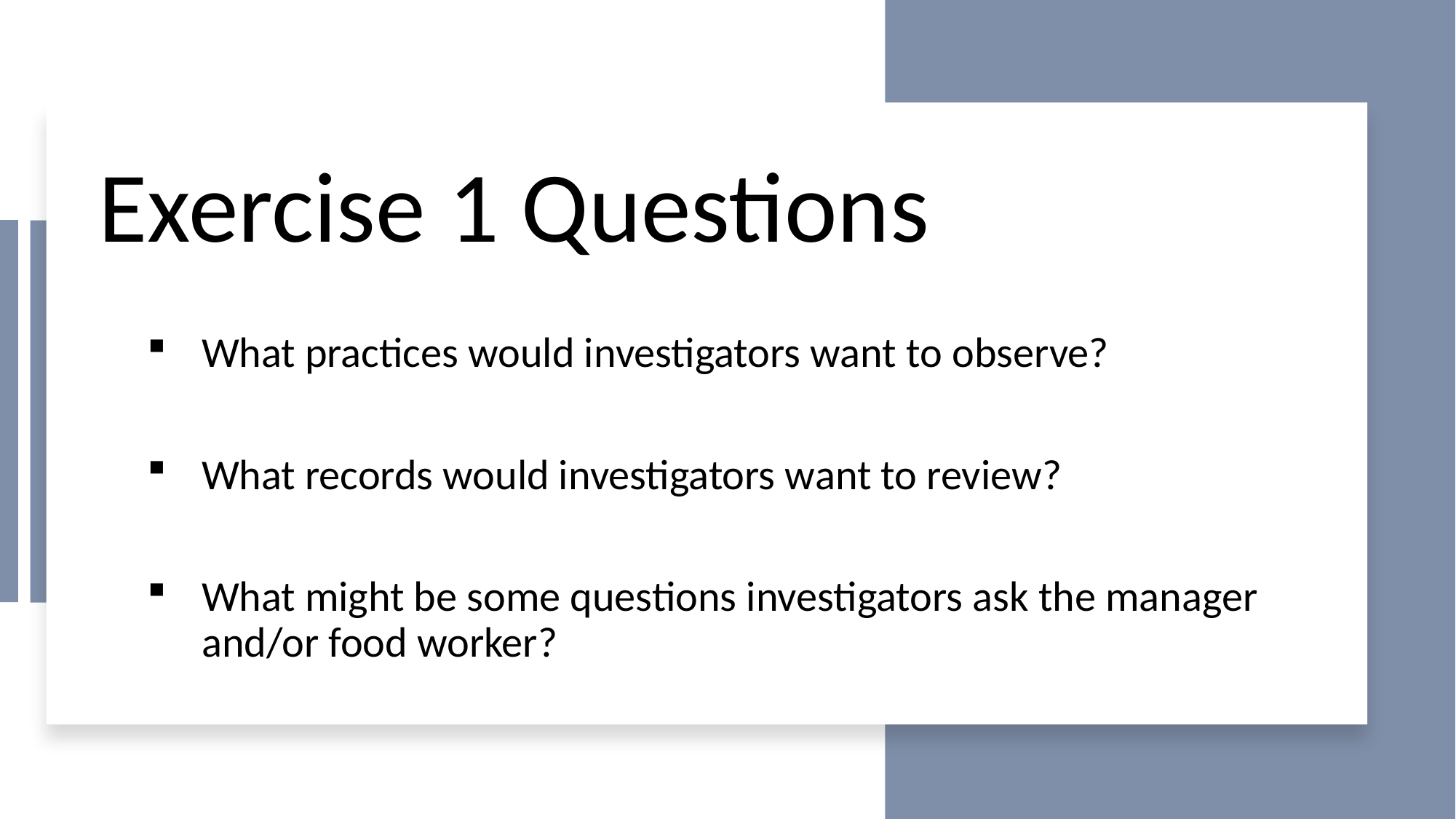

# Exercise 1 Questions

What practices would investigators want to observe?

What records would investigators want to review?

What might be some questions investigators ask the manager and/or food worker?